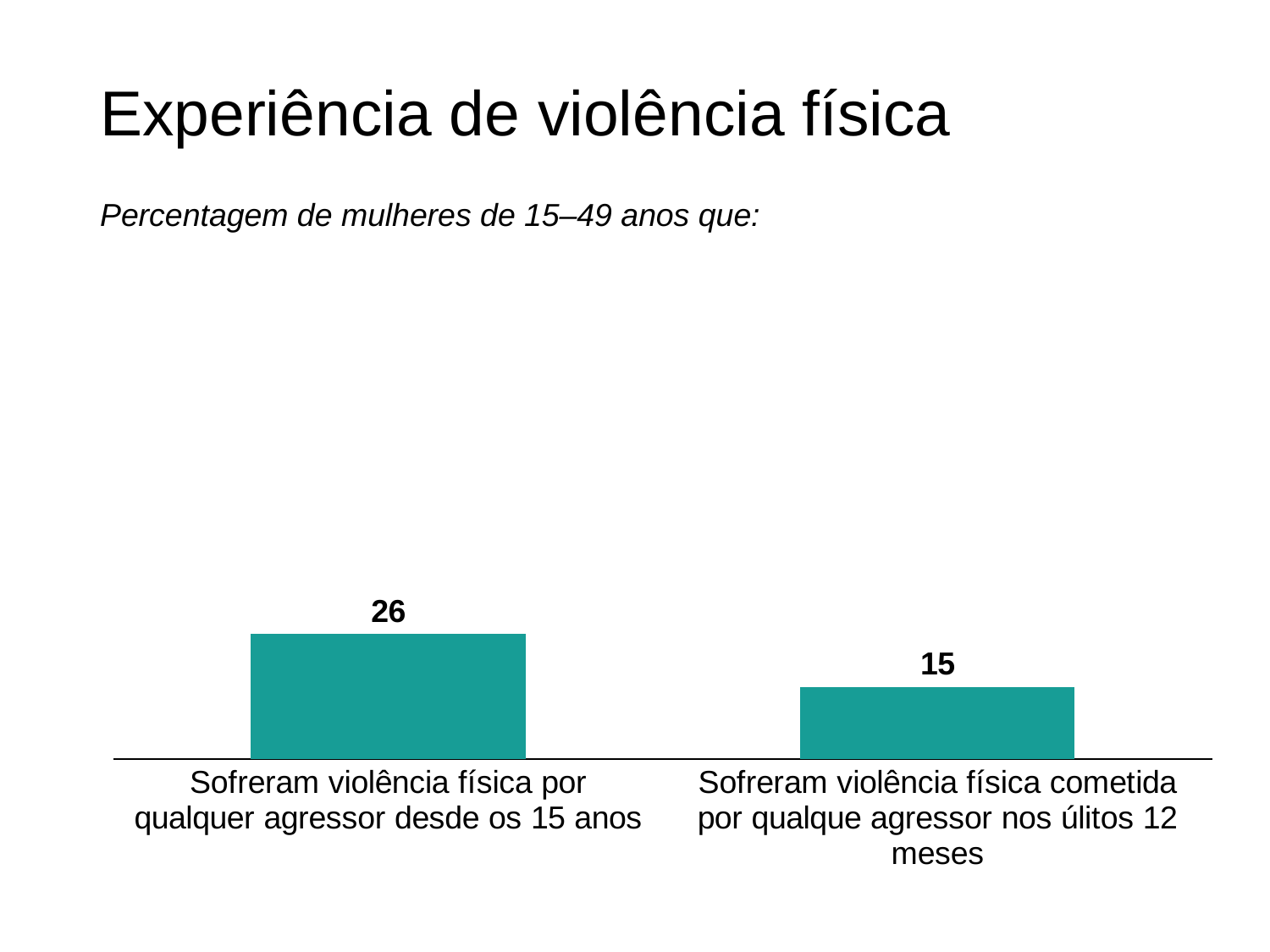

# Experiência de violência física
Percentagem de mulheres de 15–49 anos que:

### Chart

| Category | Women |
|---|---|
| Sofreram violência física por qualquer agressor desde os 15 anos | 26.0 |
| Sofreram violência física cometida por qualque agressor nos úlitos 12 meses | 15.0 |